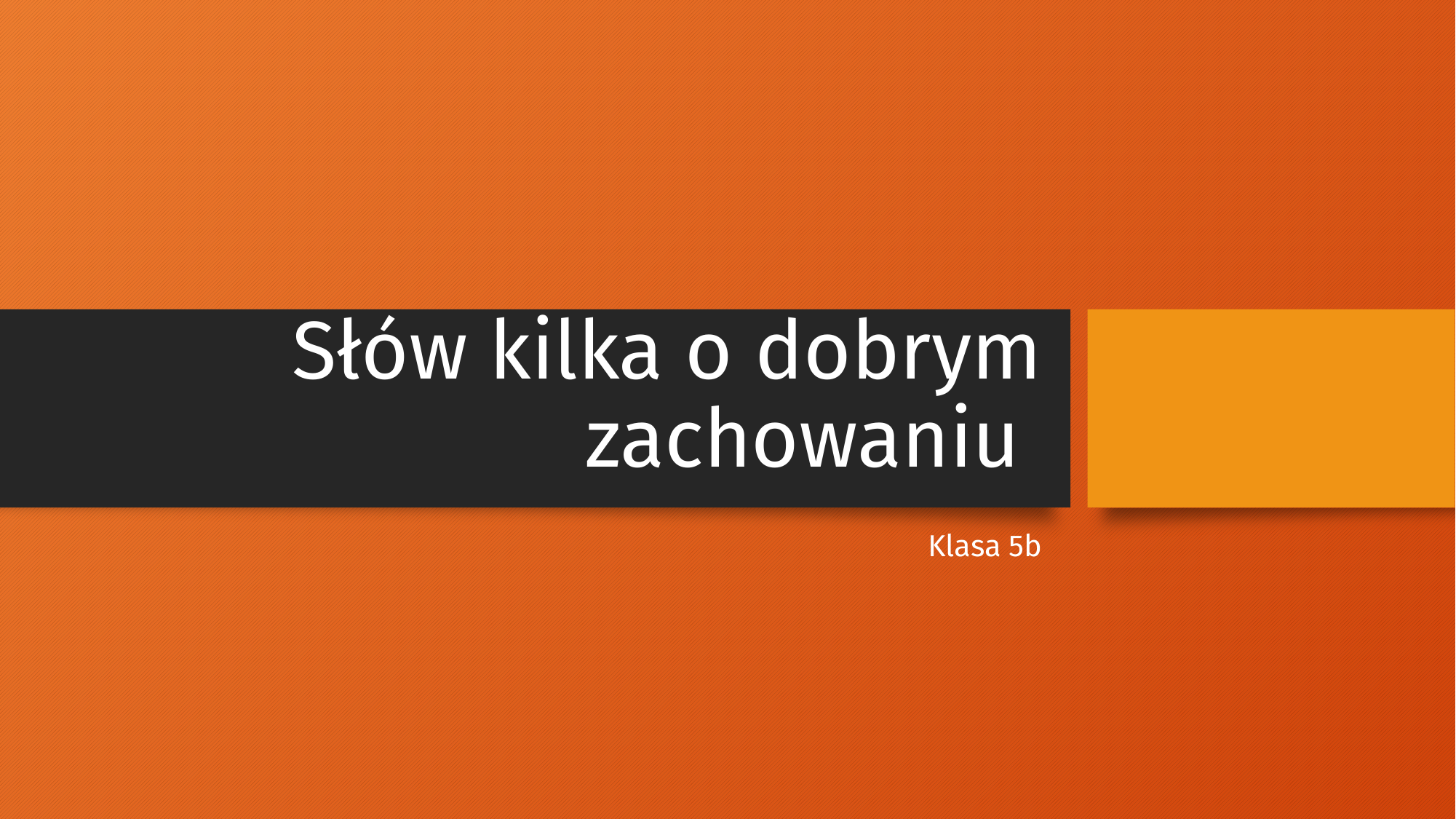

# Słów kilka o dobrym zachowaniu
Klasa 5b